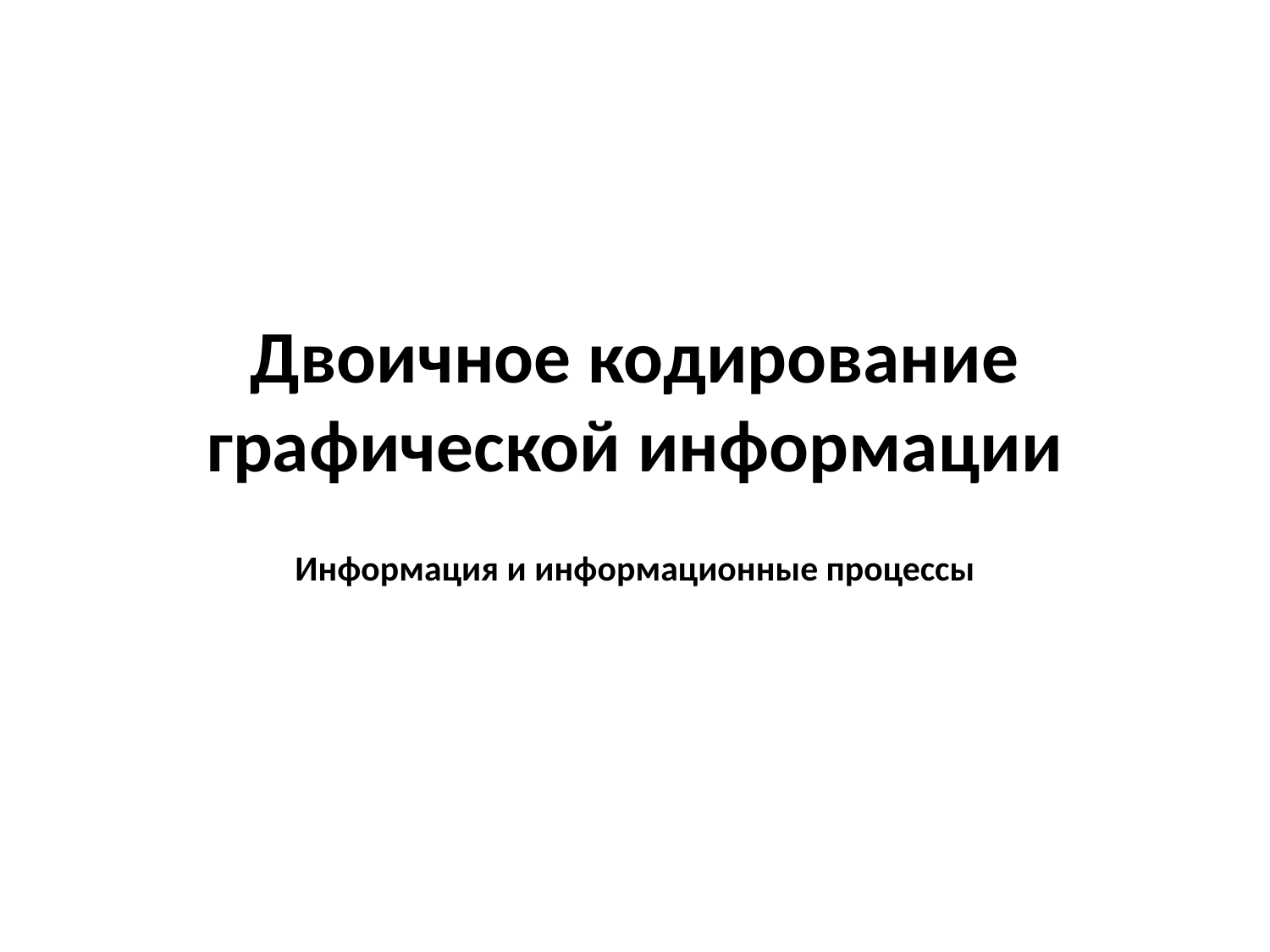

# Двоичное кодирование графической информации
Информация и информационные процессы